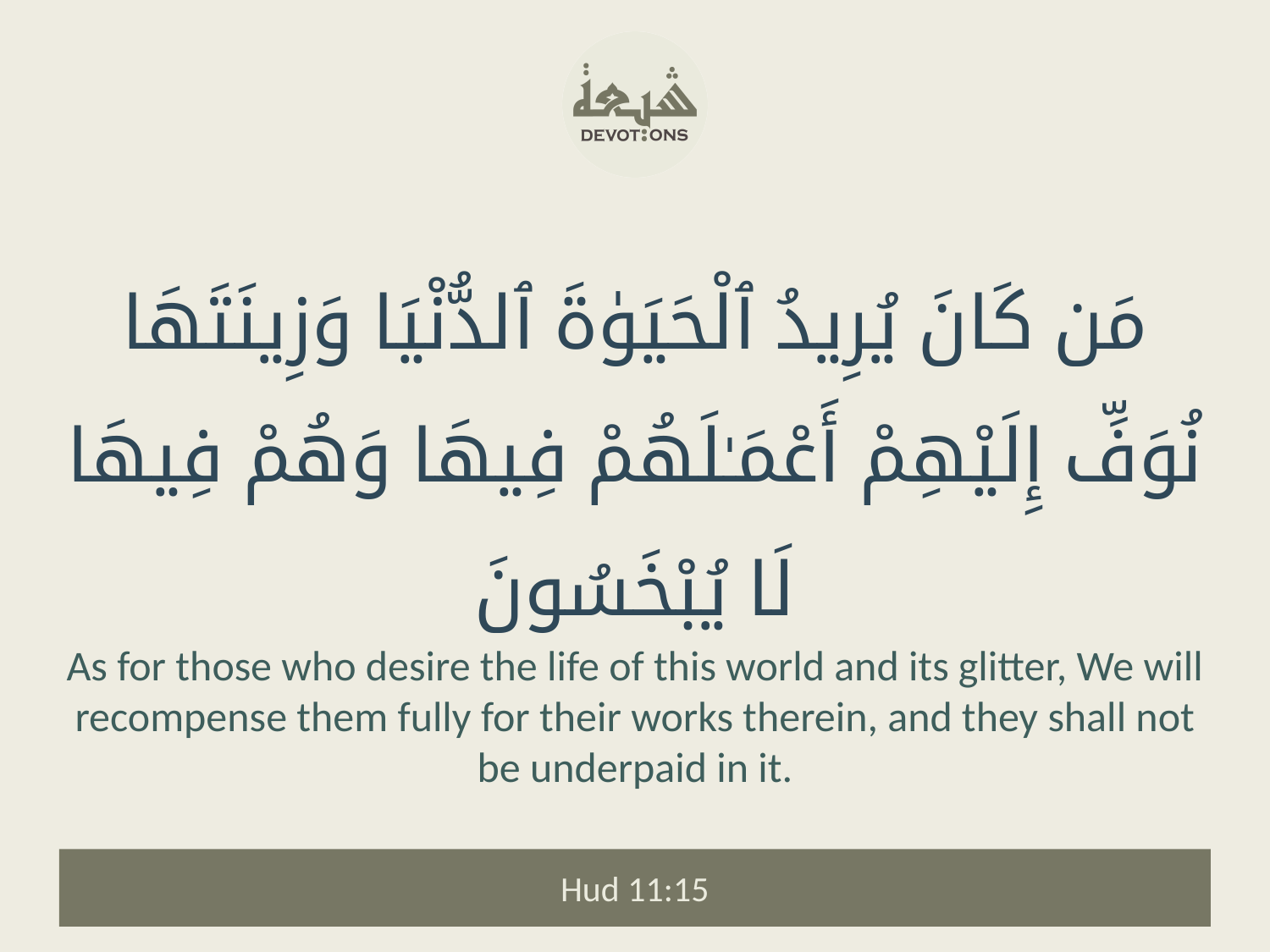

مَن كَانَ يُرِيدُ ٱلْحَيَوٰةَ ٱلدُّنْيَا وَزِينَتَهَا نُوَفِّ إِلَيْهِمْ أَعْمَـٰلَهُمْ فِيهَا وَهُمْ فِيهَا لَا يُبْخَسُونَ
As for those who desire the life of this world and its glitter, We will recompense them fully for their works therein, and they shall not be underpaid in it.
Hud 11:15